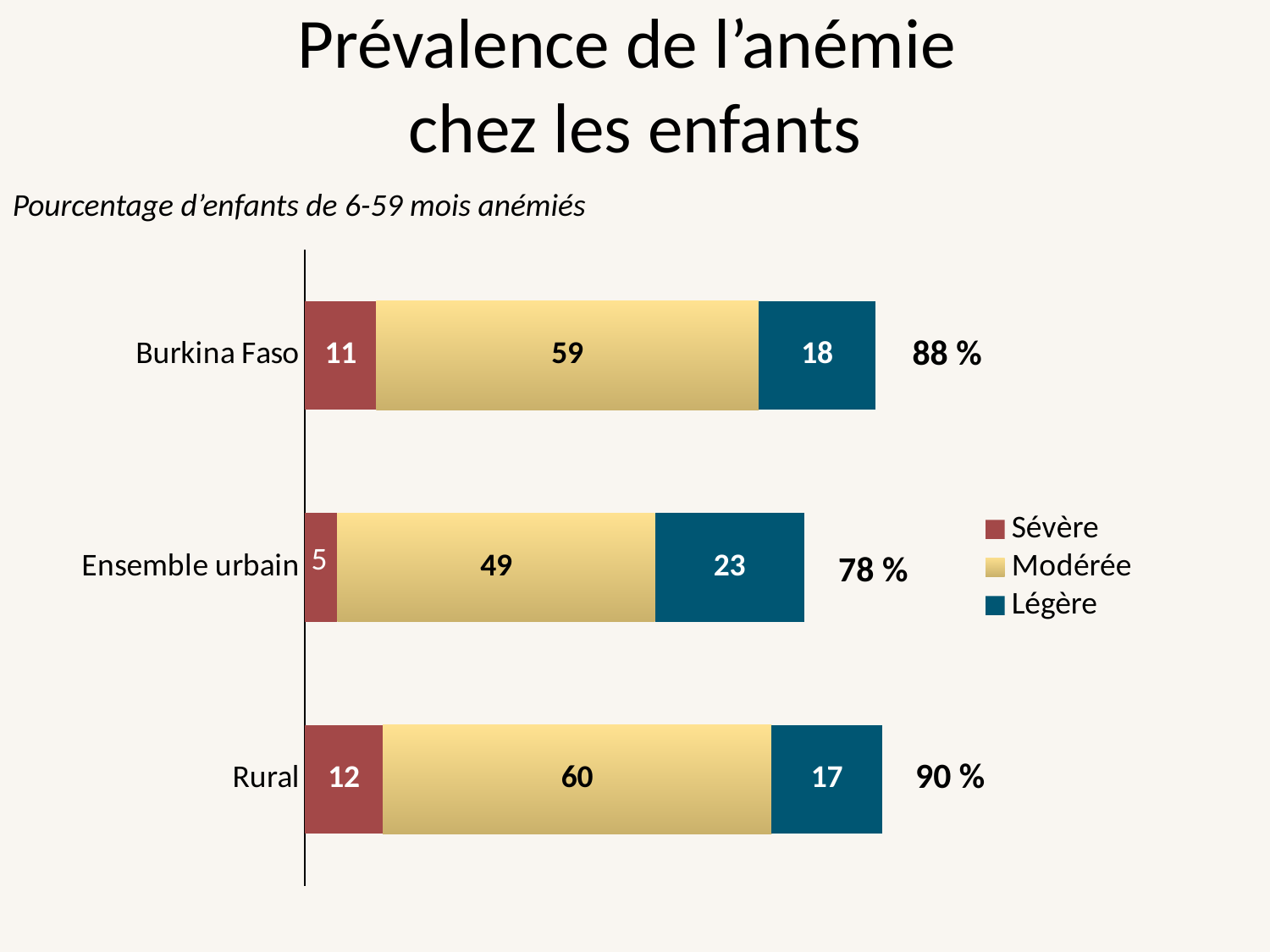

# Prévalence de l’anémie chez les enfants
Pourcentage d’enfants de 6-59 mois anémiés

### Chart

| Category | Sévère | Modérée | Légère |
|---|---|---|---|
| Rural | 12.0 | 60.0 | 17.0 |
| Ensemble urbain | 5.0 | 49.0 | 23.0 |
| Burkina Faso | 11.0 | 59.0 | 18.0 |
88 %
78 %
90 %